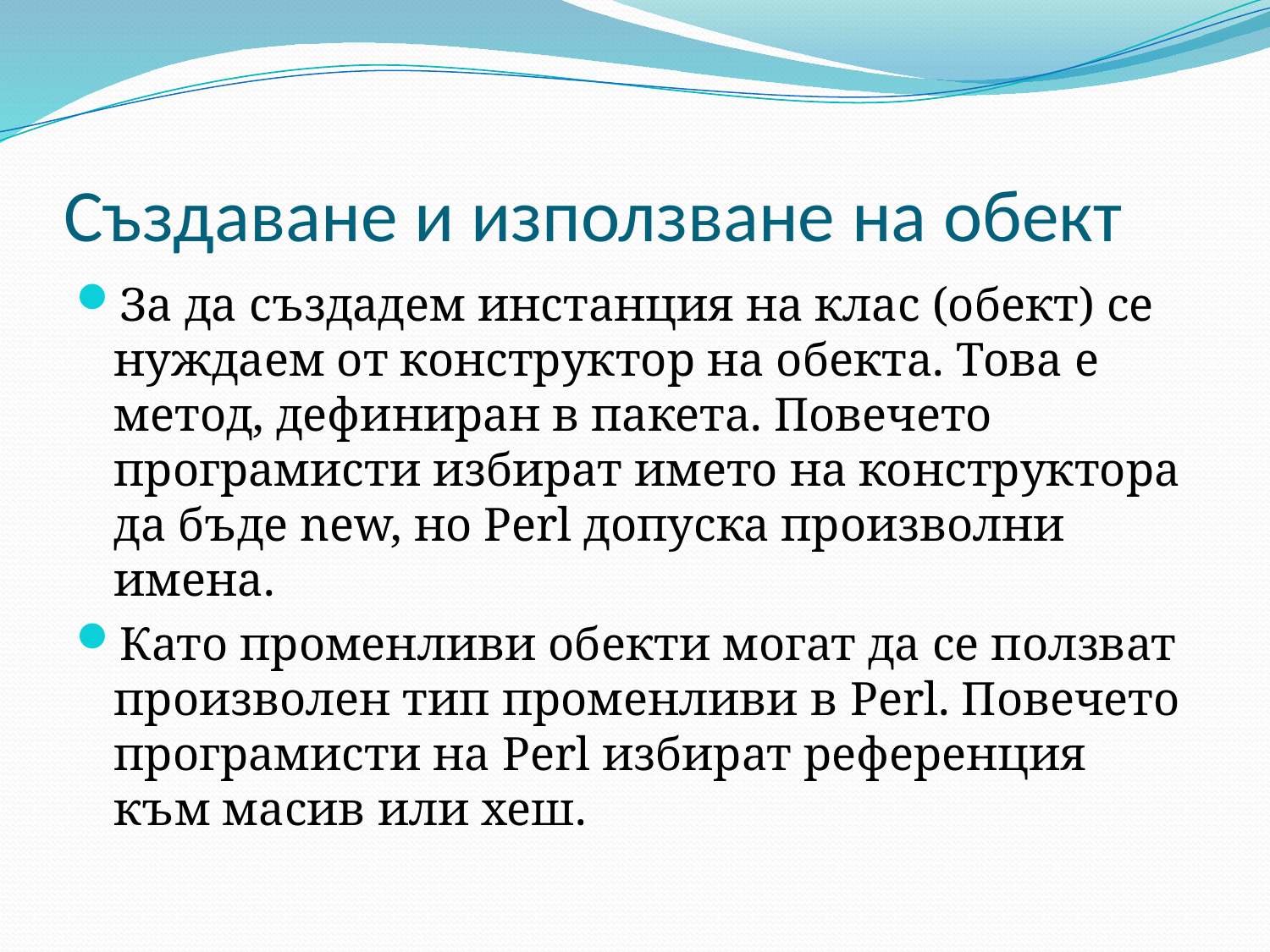

# Създаване и използване на обект
За да създадем инстанция на клас (обект) се нуждаем от конструктор на обекта. Това е метод, дефиниран в пакета. Повечето програмисти избират името на конструктора  да бъде new, но Perl допуска произволни имена.
Като променливи обекти могат да се ползват произволен тип променливи в Perl. Повечето програмисти на Perl избират референция към масив или хеш.